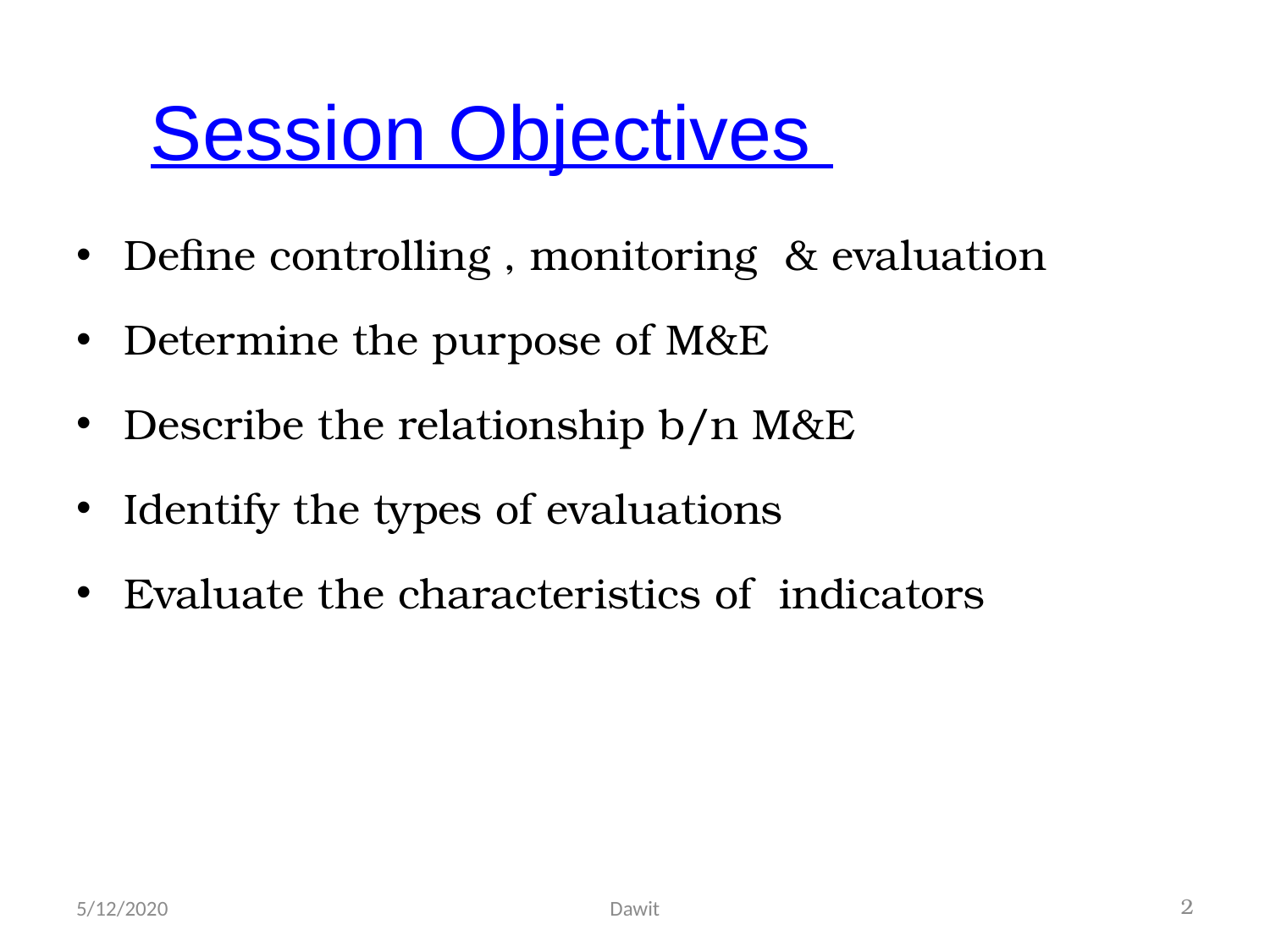

# Session Objectives
Define controlling , monitoring  & evaluation
Determine the purpose of M&E
Describe the relationship b/n M&E
Identify the types of evaluations
Evaluate the characteristics of  indicators
5/12/2020
Dawit
2